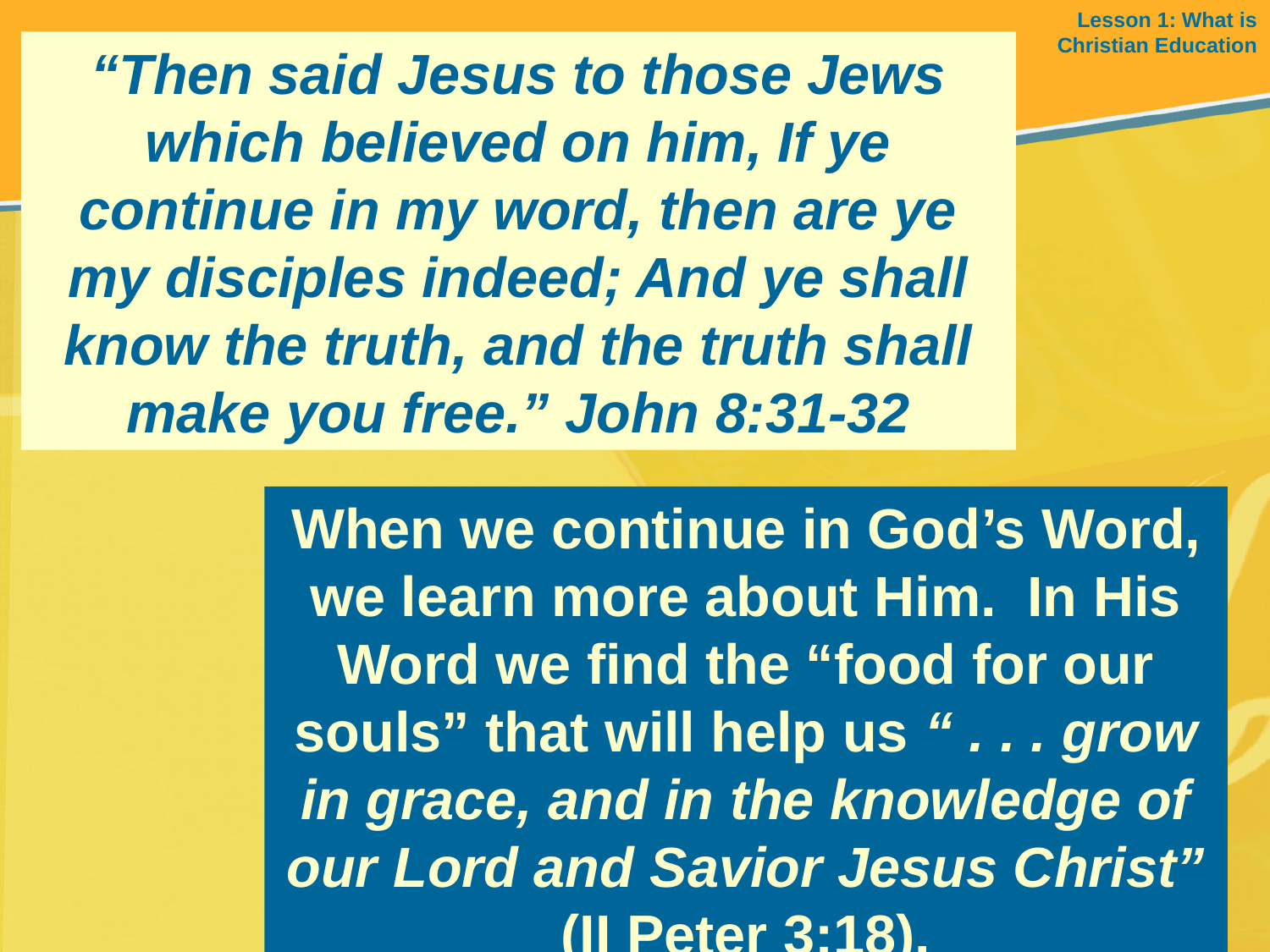

Lesson 1: What is Christian Education
“Then said Jesus to those Jews which believed on him, If ye continue in my word, then are ye my disciples indeed; And ye shall know the truth, and the truth shall make you free.” John 8:31-32
When we continue in God’s Word, we learn more about Him.  In His Word we find the “food for our souls” that will help us “ . . . grow in grace, and in the knowledge of our Lord and Savior Jesus Christ” (II Peter 3:18).